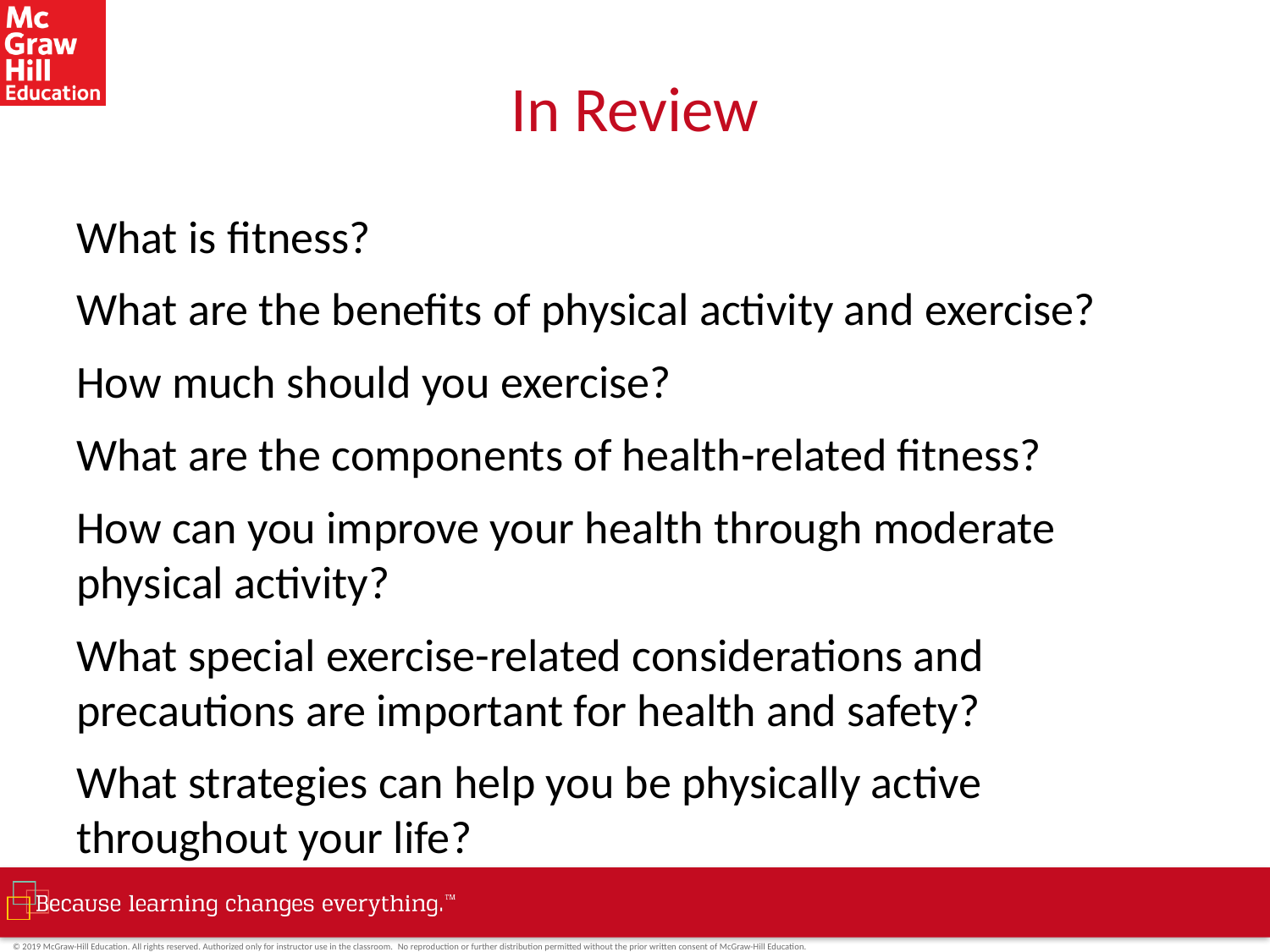

# In Review
What is fitness?
What are the benefits of physical activity and exercise?
How much should you exercise?
What are the components of health-related fitness?
How can you improve your health through moderate physical activity?
What special exercise-related considerations and precautions are important for health and safety?
What strategies can help you be physically active throughout your life?